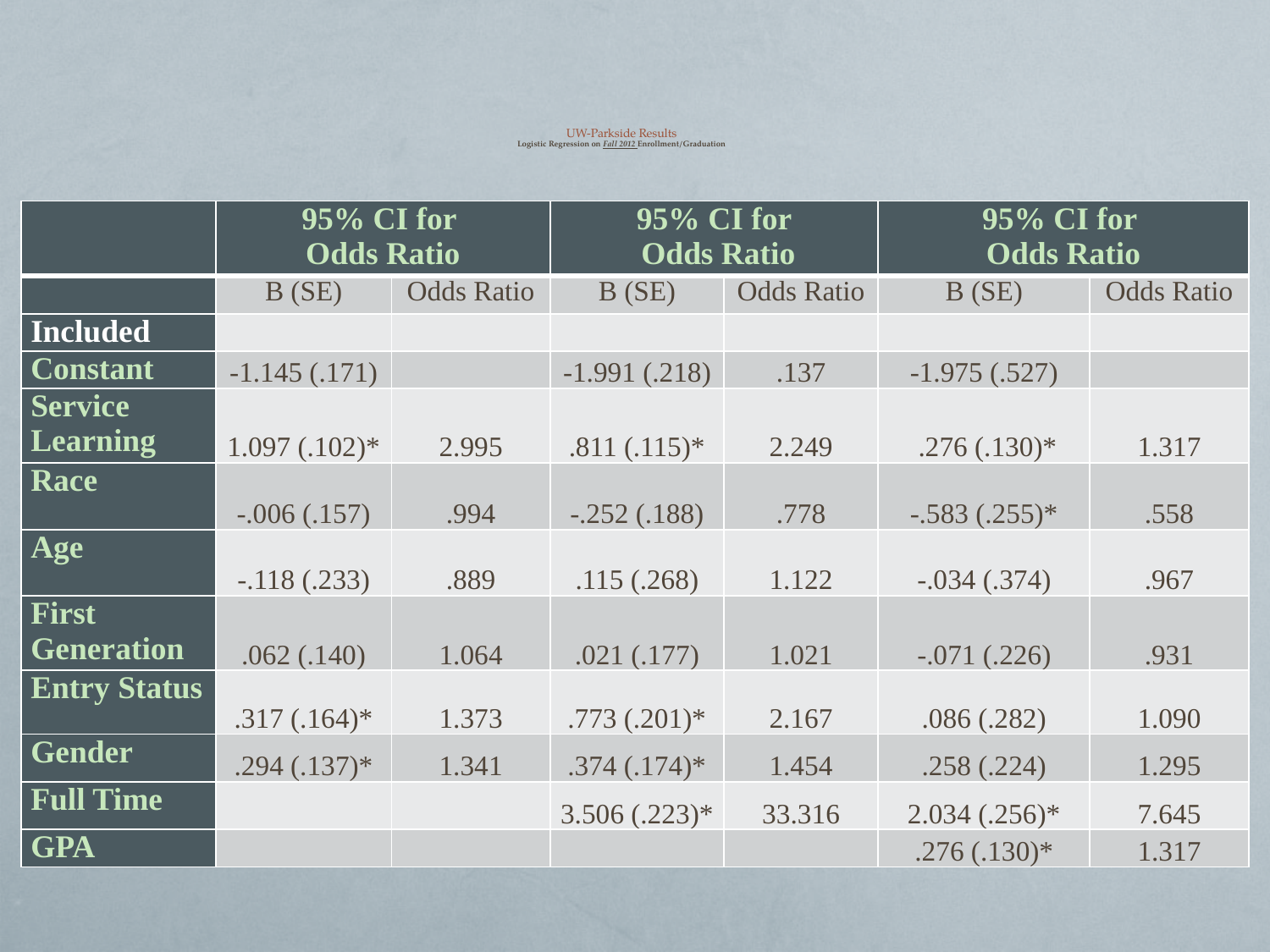

# UW-Parkside Results Logistic Regression on Fall 2012 Enrollment/Graduation
|  | 95% CI for Odds Ratio |  | 95% CI for Odds Ratio |  | 95% CI for Odds Ratio |  |
| --- | --- | --- | --- | --- | --- | --- |
|  | B (SE) | Odds Ratio | B (SE) | Odds Ratio | B (SE) | Odds Ratio |
| Included |  |  |  |  |  |  |
| Constant | -1.145 (.171) |  | -1.991 (.218) | .137 | -1.975 (.527) |  |
| Service Learning | 1.097 (.102)\* | 2.995 | .811 (.115)\* | 2.249 | .276 (.130)\* | 1.317 |
| Race | -.006 (.157) | .994 | -.252 (.188) | .778 | -.583 (.255)\* | .558 |
| Age | -.118 (.233) | .889 | .115 (.268) | 1.122 | -.034 (.374) | .967 |
| First Generation | .062 (.140) | 1.064 | .021 (.177) | 1.021 | -.071 (.226) | .931 |
| Entry Status | .317 (.164)\* | 1.373 | .773 (.201)\* | 2.167 | .086 (.282) | 1.090 |
| Gender | .294 (.137)\* | 1.341 | .374 (.174)\* | 1.454 | .258 (.224) | 1.295 |
| Full Time |  |  | 3.506 (.223)\* | 33.316 | 2.034 (.256)\* | 7.645 |
| GPA |  |  |  |  | .276 (.130)\* | 1.317 |